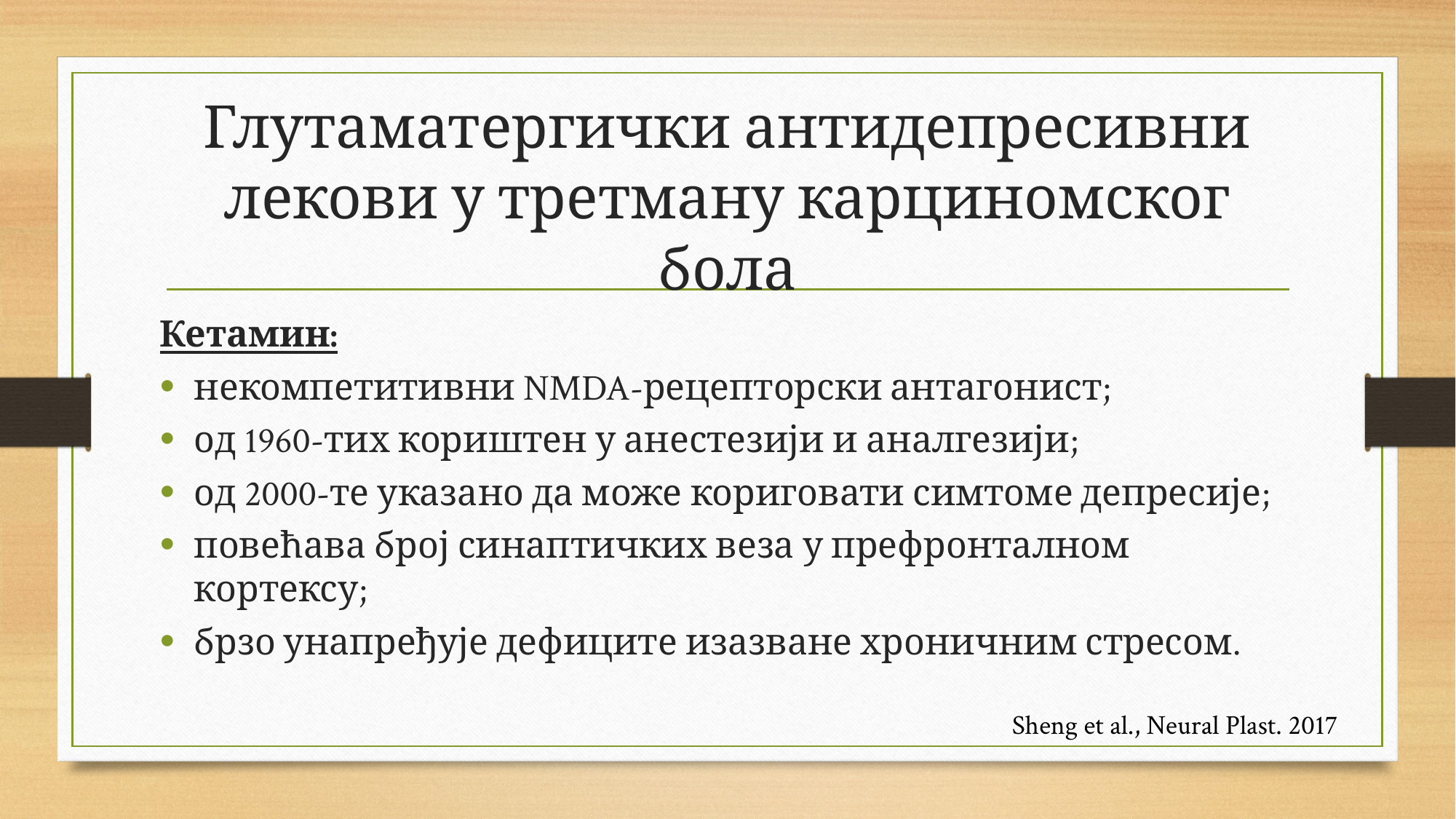

# Глутаматергички антидепресивни лекови у третману карциномског бола
Кетамин:
некомпетитивни NMDA-рецепторски антагонист;
од 1960-тих кориштен у анестезији и аналгезији;
од 2000-те указано да може кориговати симтоме депресије;
повећава број синаптичких веза у префронталном кортексу;
брзо унапређује дефиците изазване хроничним стресом.
Sheng et al., Neural Plast. 2017